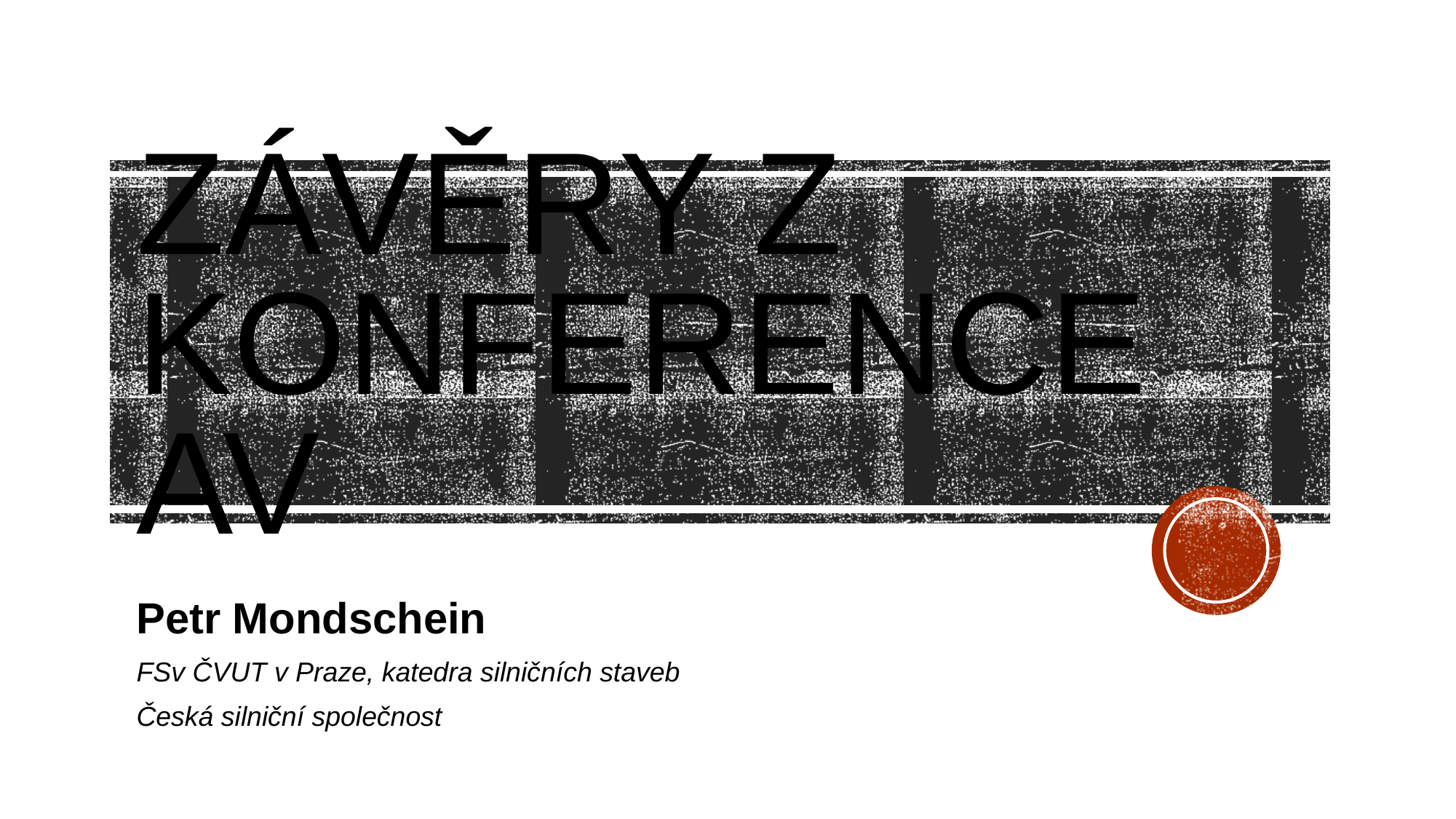

# Závěry z konference AV
Petr Mondschein
FSv ČVUT v Praze, katedra silničních staveb
Česká silniční společnost